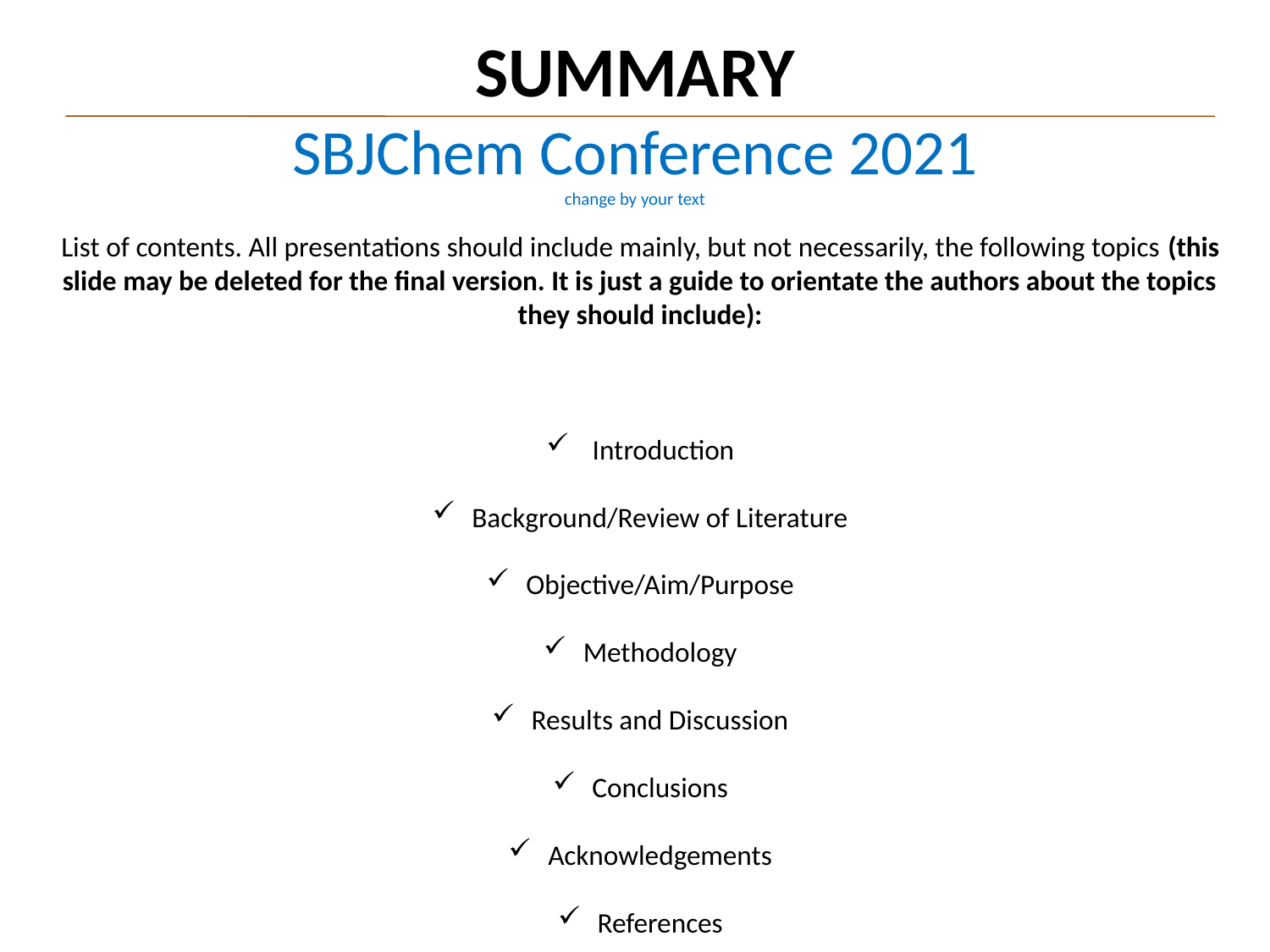

# SUMMARY SBJChem Conference 2021 change by your text
List of contents. All presentations should include mainly, but not necessarily, the following topics (this slide may be deleted for the final version. It is just a guide to orientate the authors about the topics they should include):

 Introduction
Background/Review of Literature
Objective/Aim/Purpose
Methodology
Results and Discussion
Conclusions
Acknowledgements
References